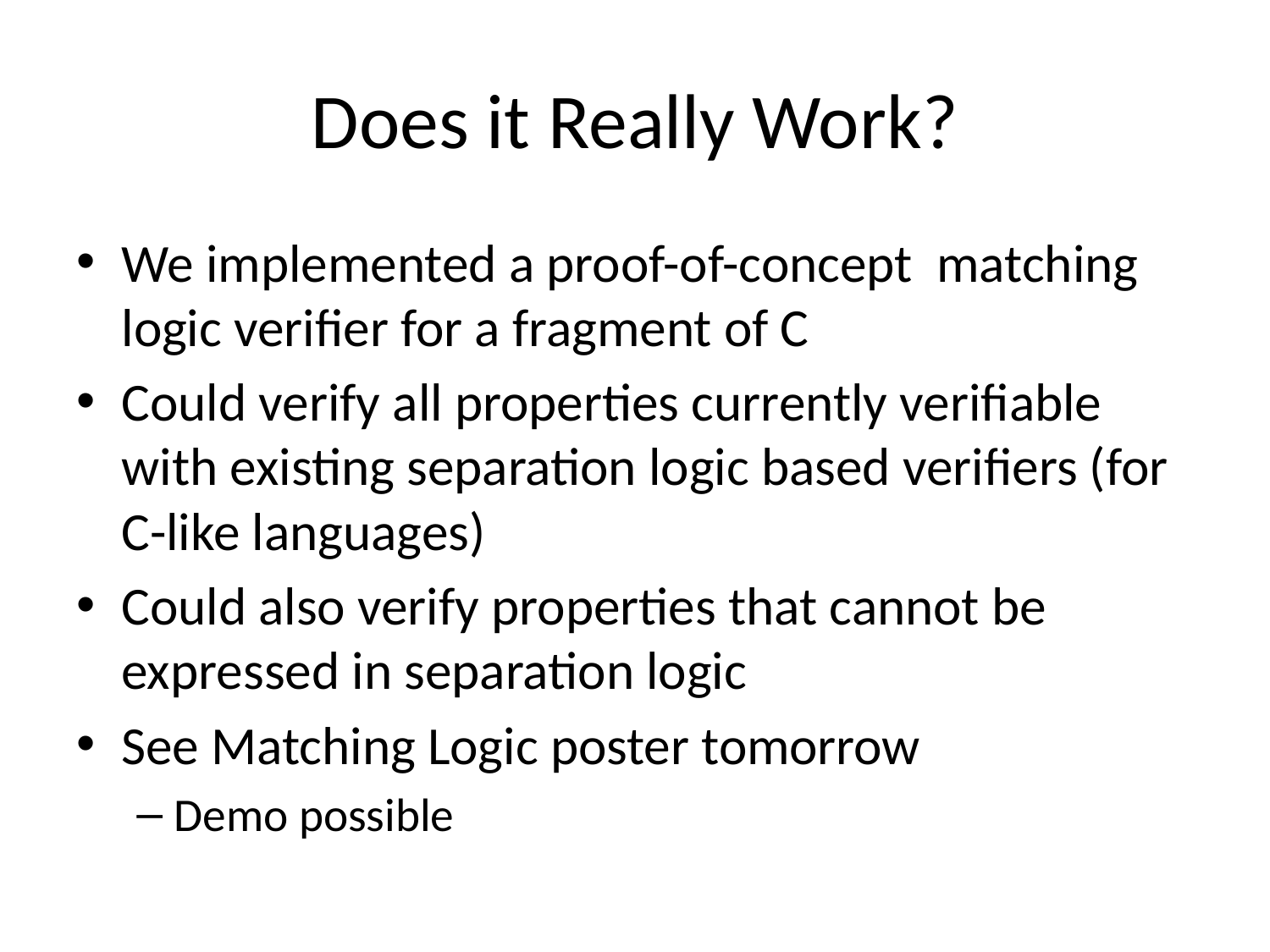

# Does it Really Work?
We implemented a proof-of-concept  matching logic verifier for a fragment of C
Could verify all properties currently verifiable with existing separation logic based verifiers (for C-like languages)
Could also verify properties that cannot be expressed in separation logic
See Matching Logic poster tomorrow
Demo possible